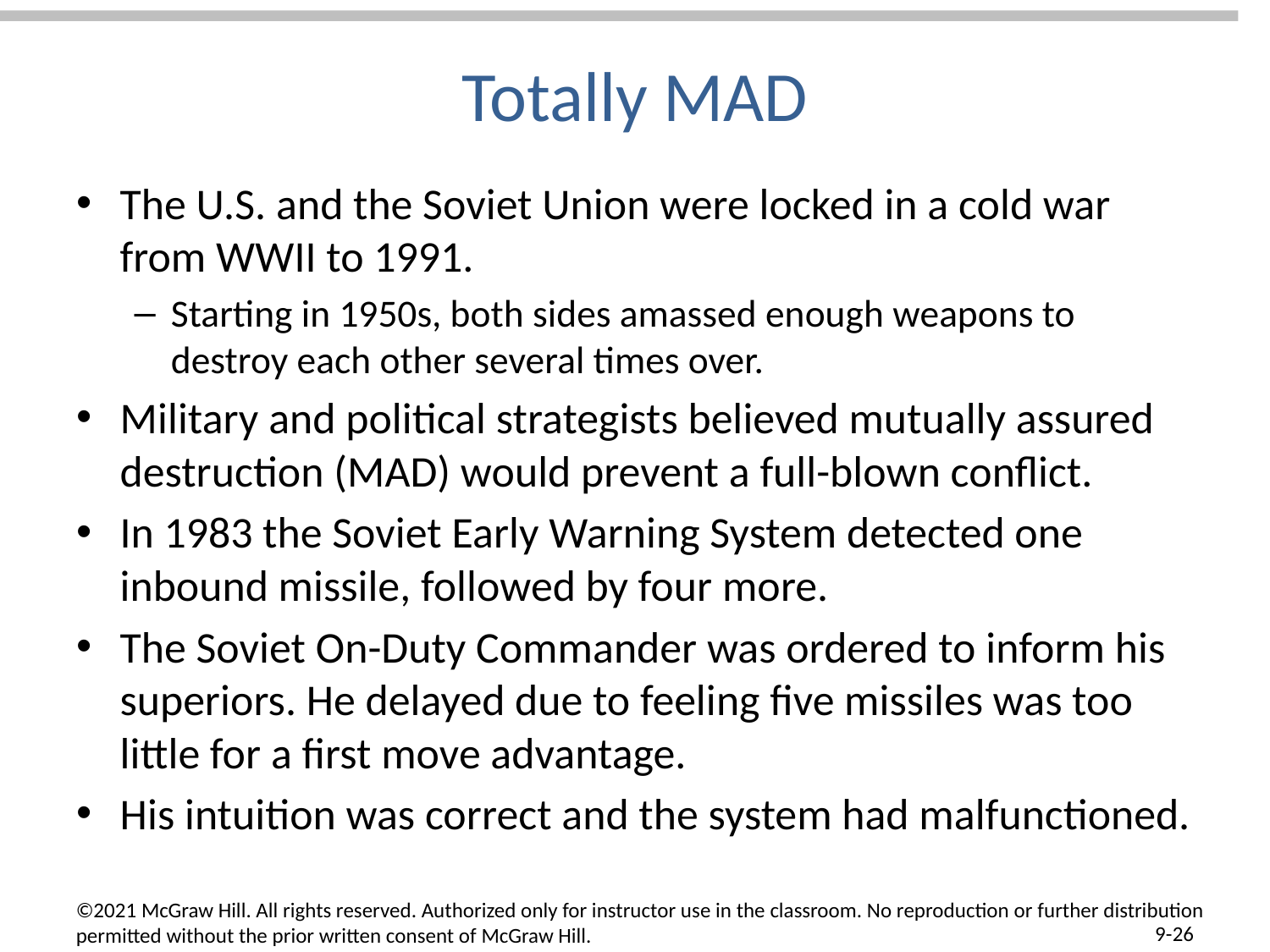

# Totally MAD
The U.S. and the Soviet Union were locked in a cold war from WWII to 1991.
Starting in 1950s, both sides amassed enough weapons to destroy each other several times over.
Military and political strategists believed mutually assured destruction (MAD) would prevent a full-blown conflict.
In 1983 the Soviet Early Warning System detected one inbound missile, followed by four more.
The Soviet On-Duty Commander was ordered to inform his superiors. He delayed due to feeling five missiles was too little for a first move advantage.
His intuition was correct and the system had malfunctioned.